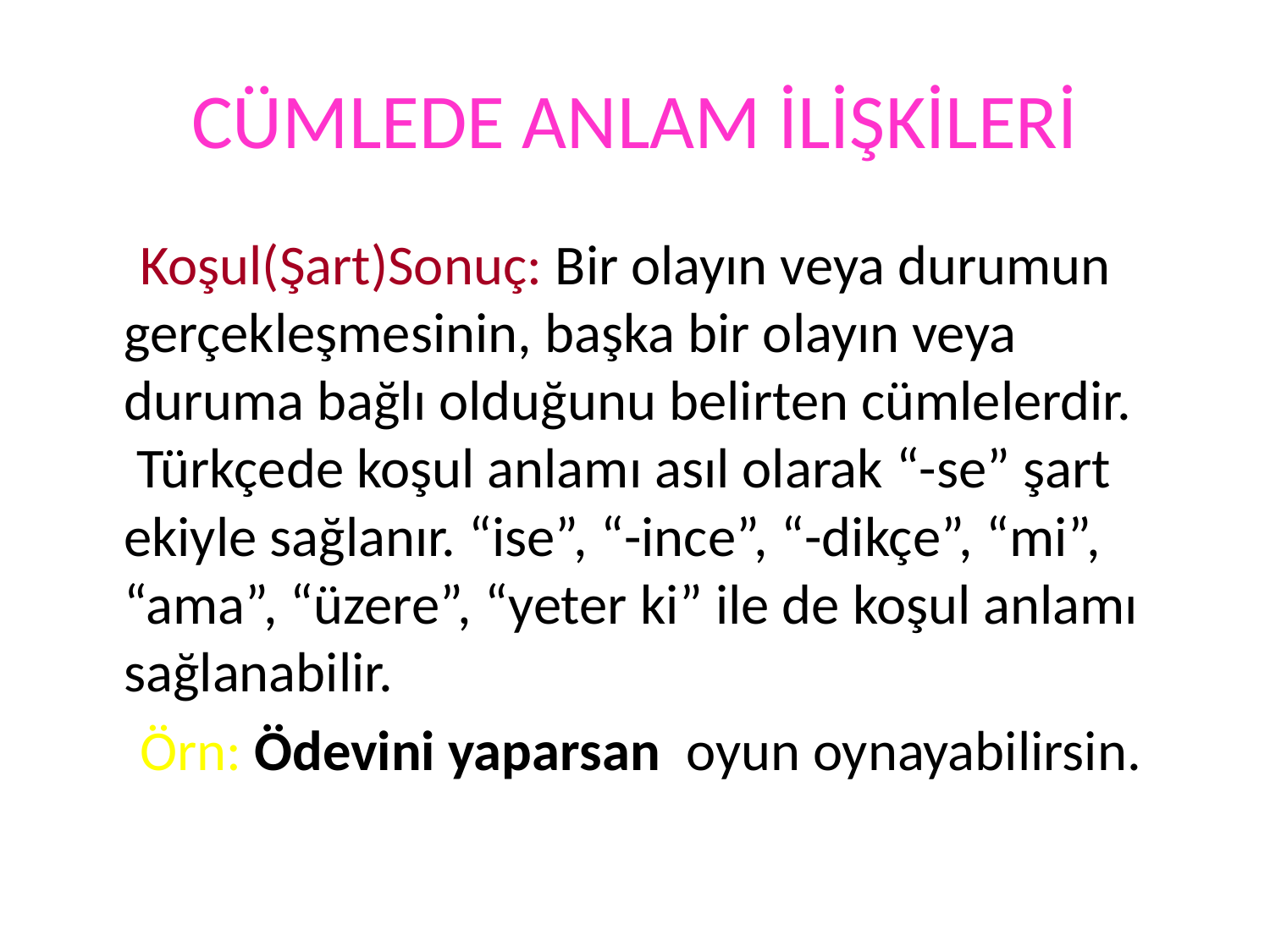

# CÜMLEDE ANLAM İLİŞKİLERİ
     Koşul(Şart)Sonuç: Bir olayın veya durumun gerçekleşmesinin, başka bir olayın veya duruma bağlı olduğunu belirten cümlelerdir.  Türkçede koşul anlamı asıl olarak “-se” şart ekiyle sağlanır. “ise”, “-ince”, “-dikçe”, “mi”, “ama”, “üzere”, “yeter ki” ile de koşul anlamı sağlanabilir.
     Örn: Ödevini yaparsan  oyun oynayabilirsin.